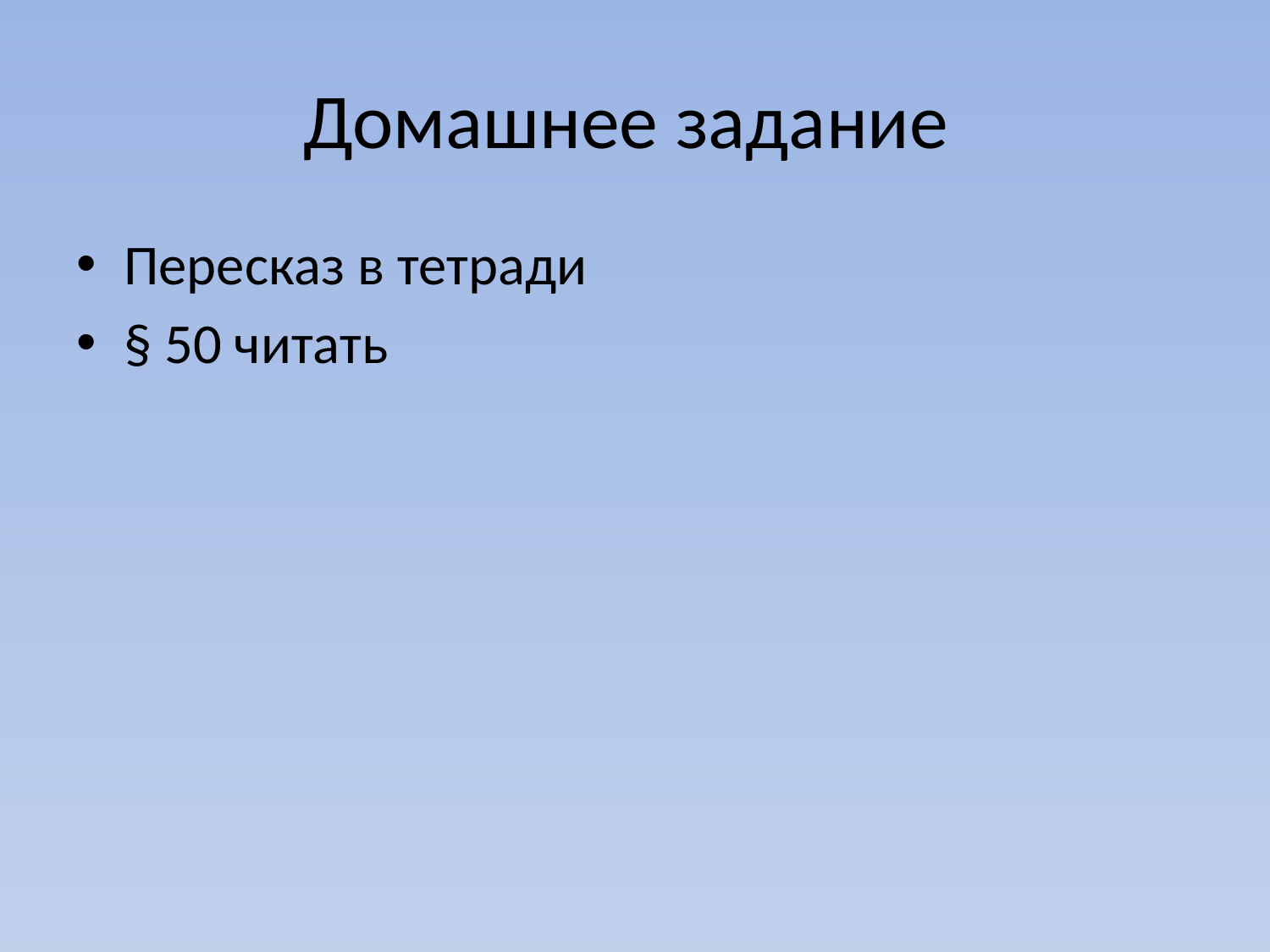

# Домашнее задание
Пересказ в тетради
§ 50 читать